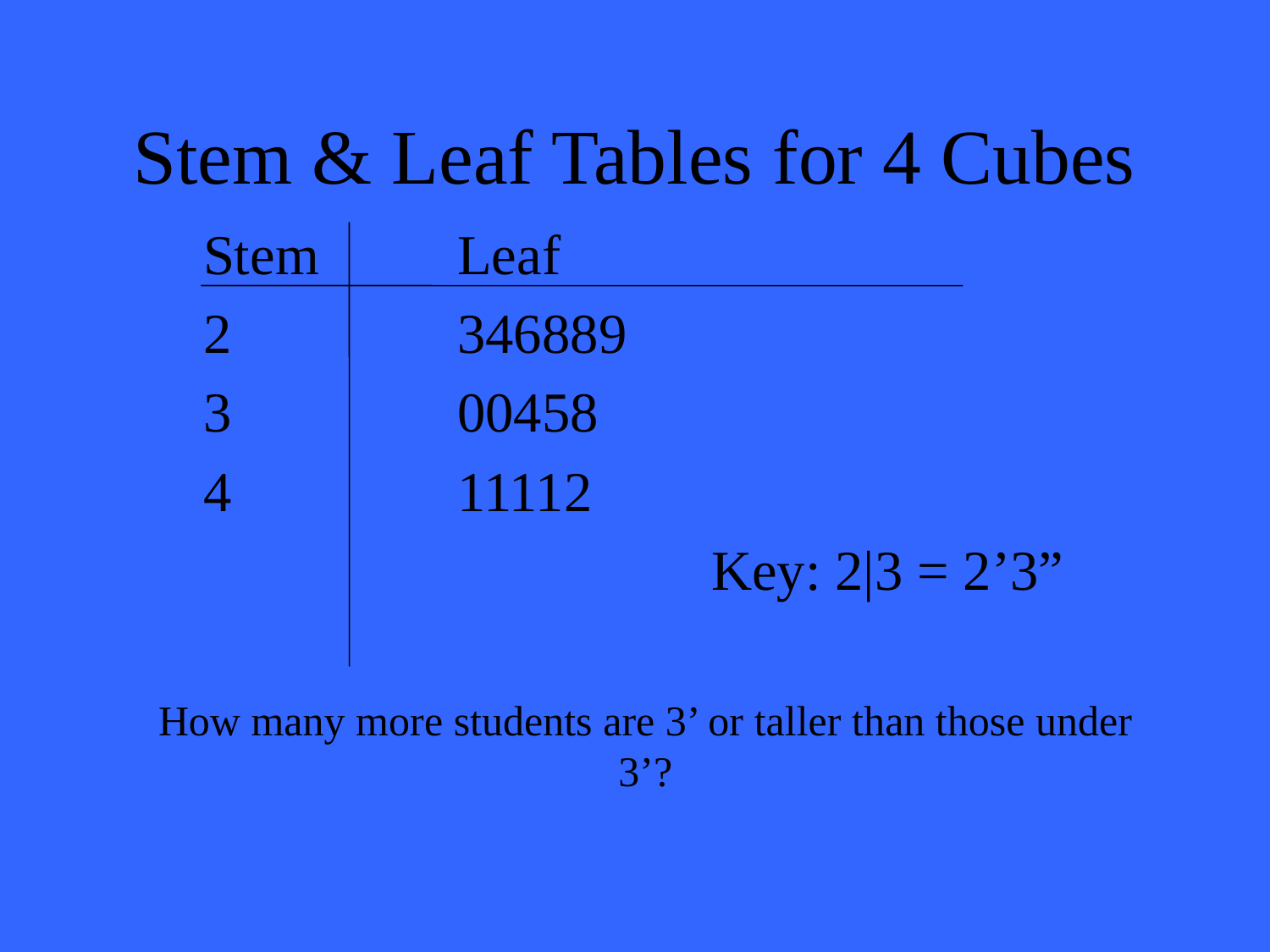

# Stem & Leaf Tables for 4 Cubes
Stem		Leaf
2		346889
3		00458
4		11112
				Key: 2|3 = 2’3”

How many more students are 3’ or taller than those under 3’?